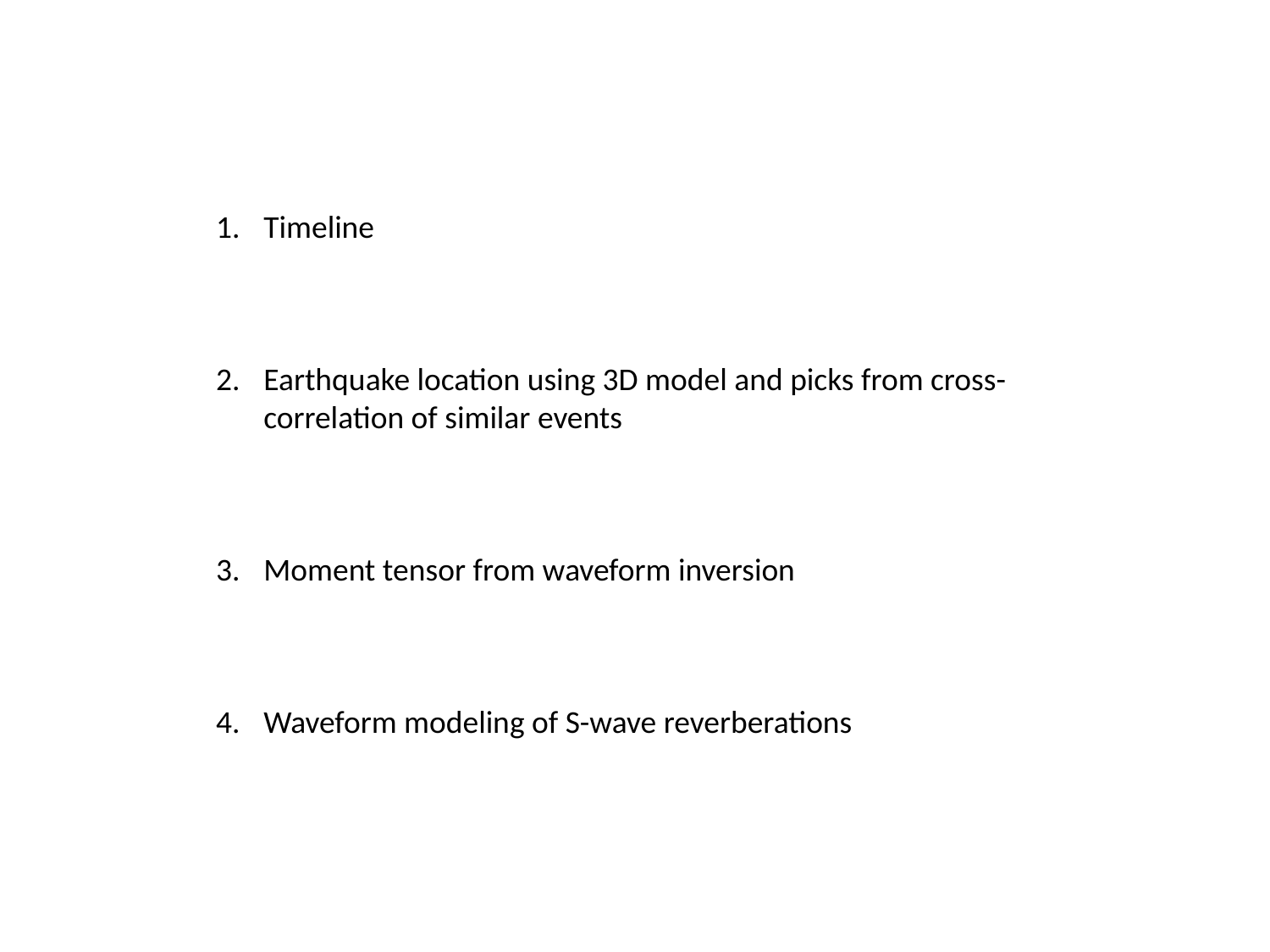

Timeline

Earthquake location using 3D model and picks from cross-correlation of similar events

Moment tensor from waveform inversion

Waveform modeling of S-wave reverberations